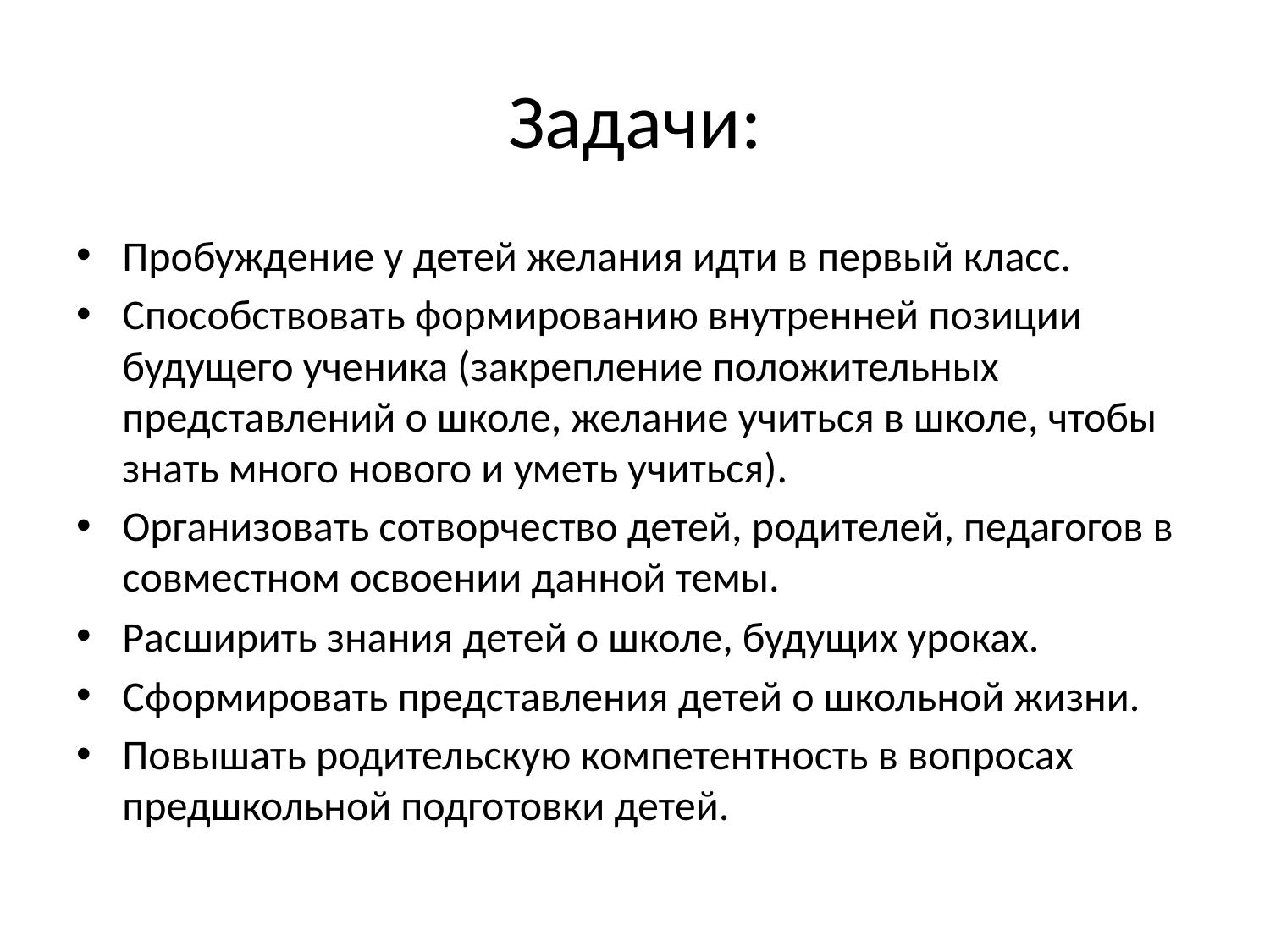

# Задачи:
Пробуждение у детей желания идти в первый класс.
Способствовать формированию внутренней позиции будущего ученика (закрепление положительных представлений о школе, желание учиться в школе, чтобы знать много нового и уметь учиться).
Организовать сотворчество детей, родителей, педагогов в совместном освоении данной темы.
Расширить знания детей о школе, будущих уроках.
Сформировать представления детей о школьной жизни.
Повышать родительскую компетентность в вопросах предшкольной подготовки детей.